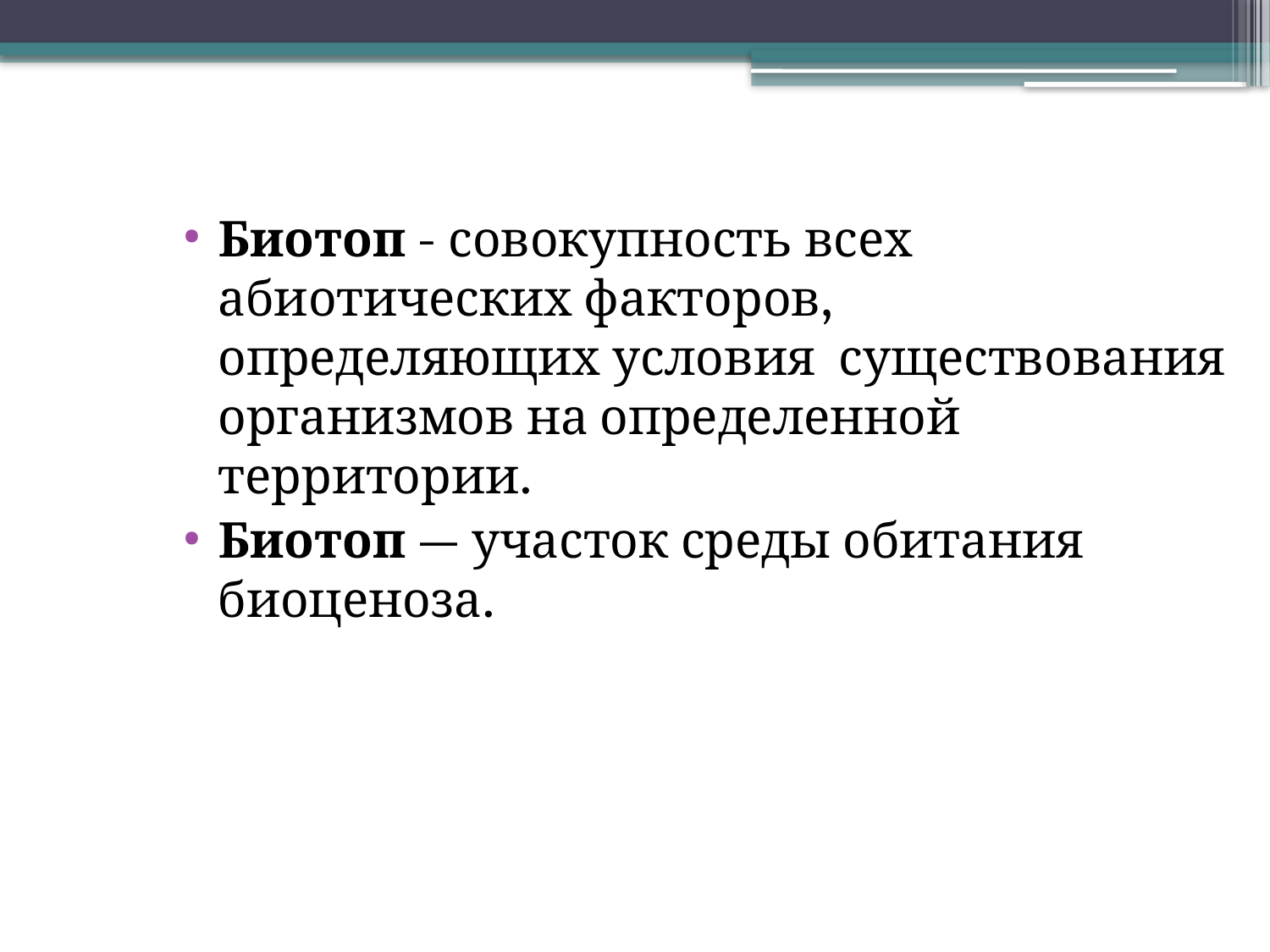

Биотоп - совокупность всех абиотических факторов, определяющих условия  существования организмов на определенной территории.
Биотоп — участок среды обитания биоценоза.